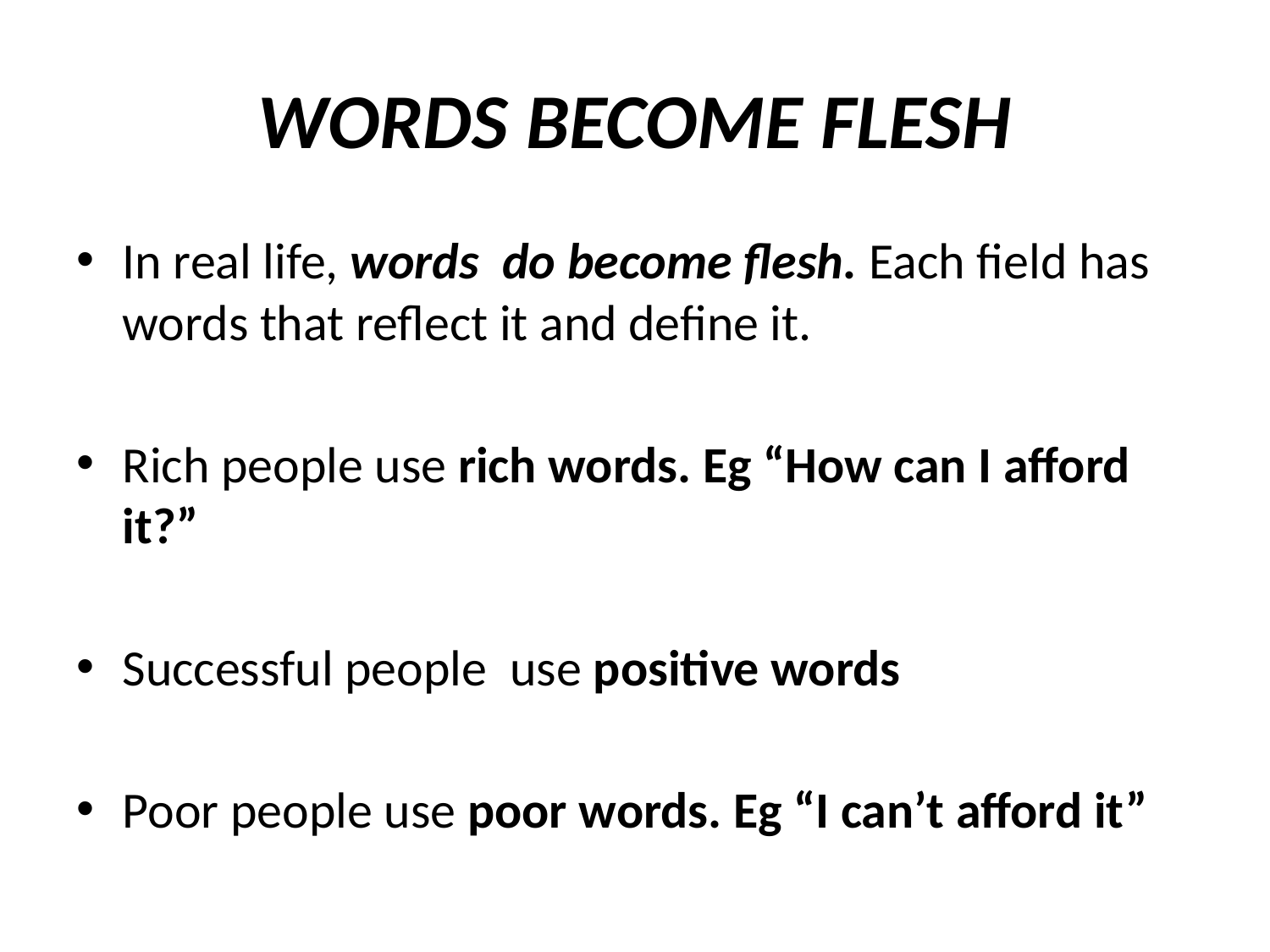

# WORDS BECOME FLESH
In real life, words  do become flesh. Each field has words that reflect it and define it.

Rich people use rich words. Eg “How can I afford it?”

Successful people  use positive words

Poor people use poor words. Eg “I can’t afford it”